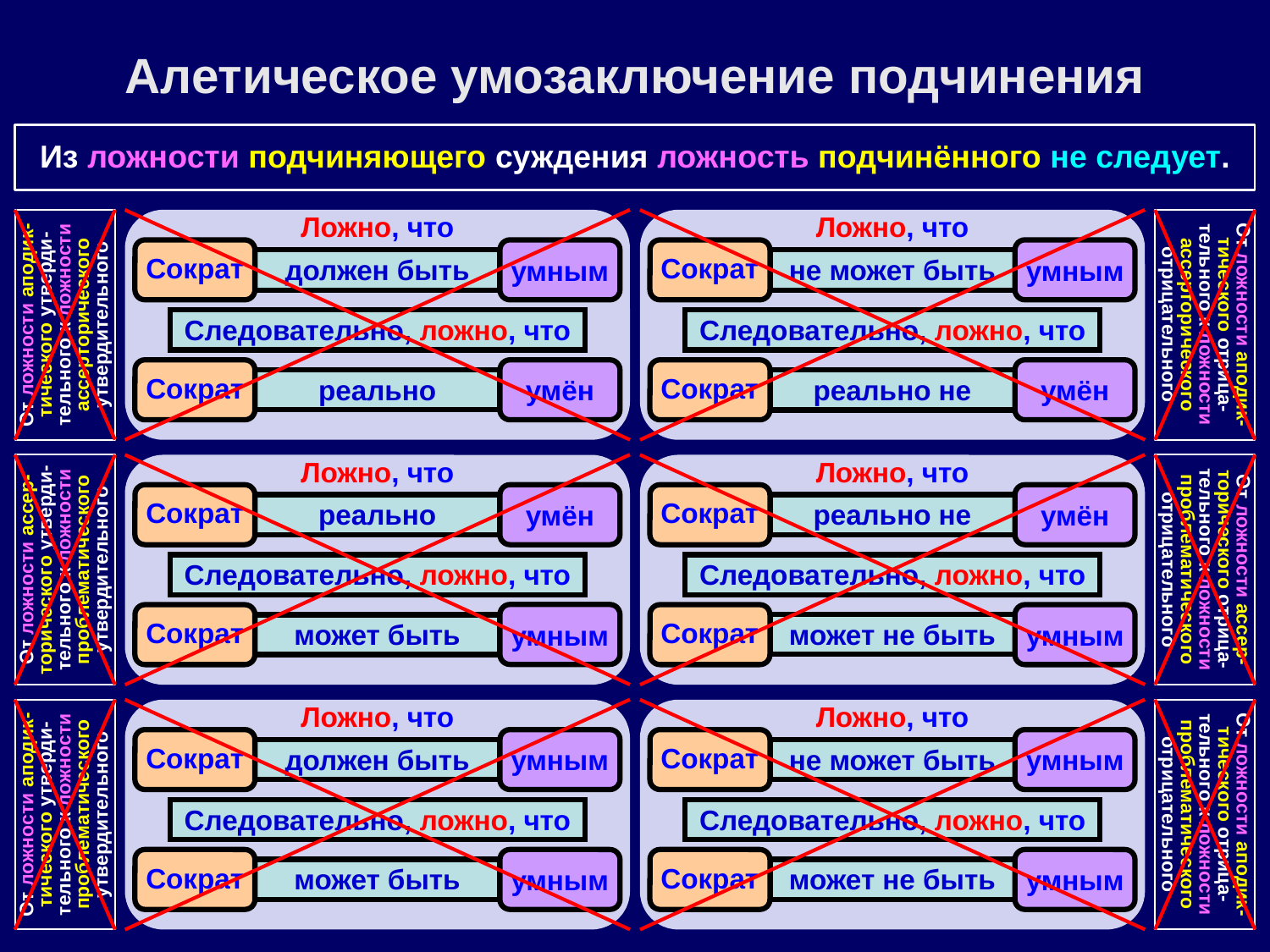

Алетическое умозаключение подчинения
Из ложности подчиняющего суждения ложность подчинённого не следует.
Ложно, что
Ложно, что
Сократ
умным
Сократ
умным
должен быть
не может быть
От ложности аподик-тического утверди-тельного к ложности ассерторического утвердительного
От ложности аподик-тического отрица-тельного к ложности ассерторического отрицательного
Следовательно, ложно, что
Следовательно, ложно, что
Сократ
умён
Сократ
умён
реально
реально не
Ложно, что
Ложно, что
Сократ
умён
Сократ
умён
реально
реально не
От ложности ассер-торического утверди-тельного к ложности проблематического утвердительного
От ложности ассер-торического отрица-тельного к ложности проблематического отрицательного
Следовательно, ложно, что
Следовательно, ложно, что
умным
Сократ
умным
Сократ
может не быть
может быть
Ложно, что
Ложно, что
Сократ
умным
Сократ
умным
должен быть
не может быть
От ложности аподик-тического утверди-тельного к ложности проблематического утвердительного
От ложности аподик-тического отрица-тельного к ложности проблематического отрицательного
Следовательно, ложно, что
Следовательно, ложно, что
Сократ
умным
Сократ
умным
может быть
может не быть